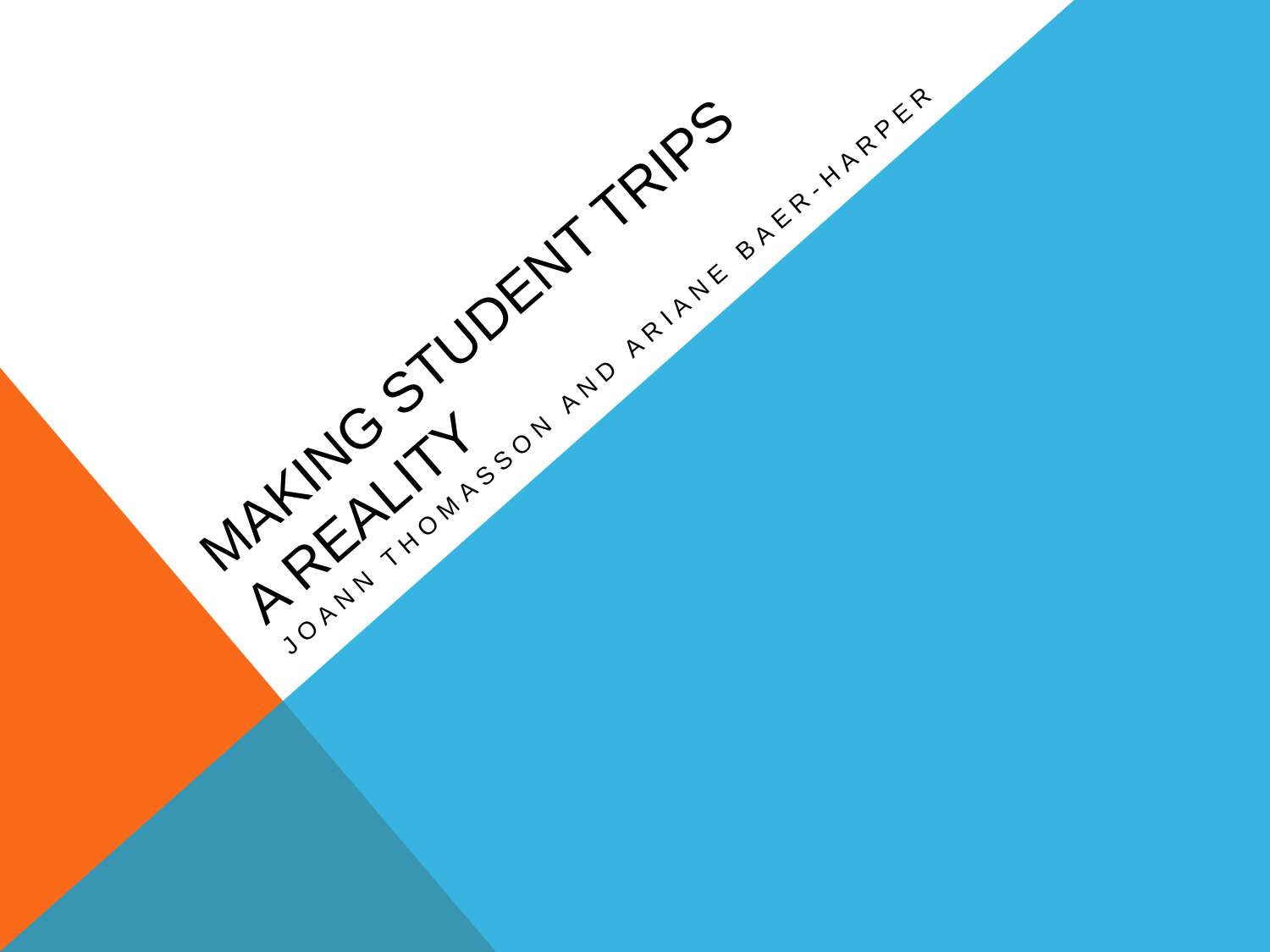

# Making Student trips a reality
Joann Thomasson and Ariane Baer-HArper